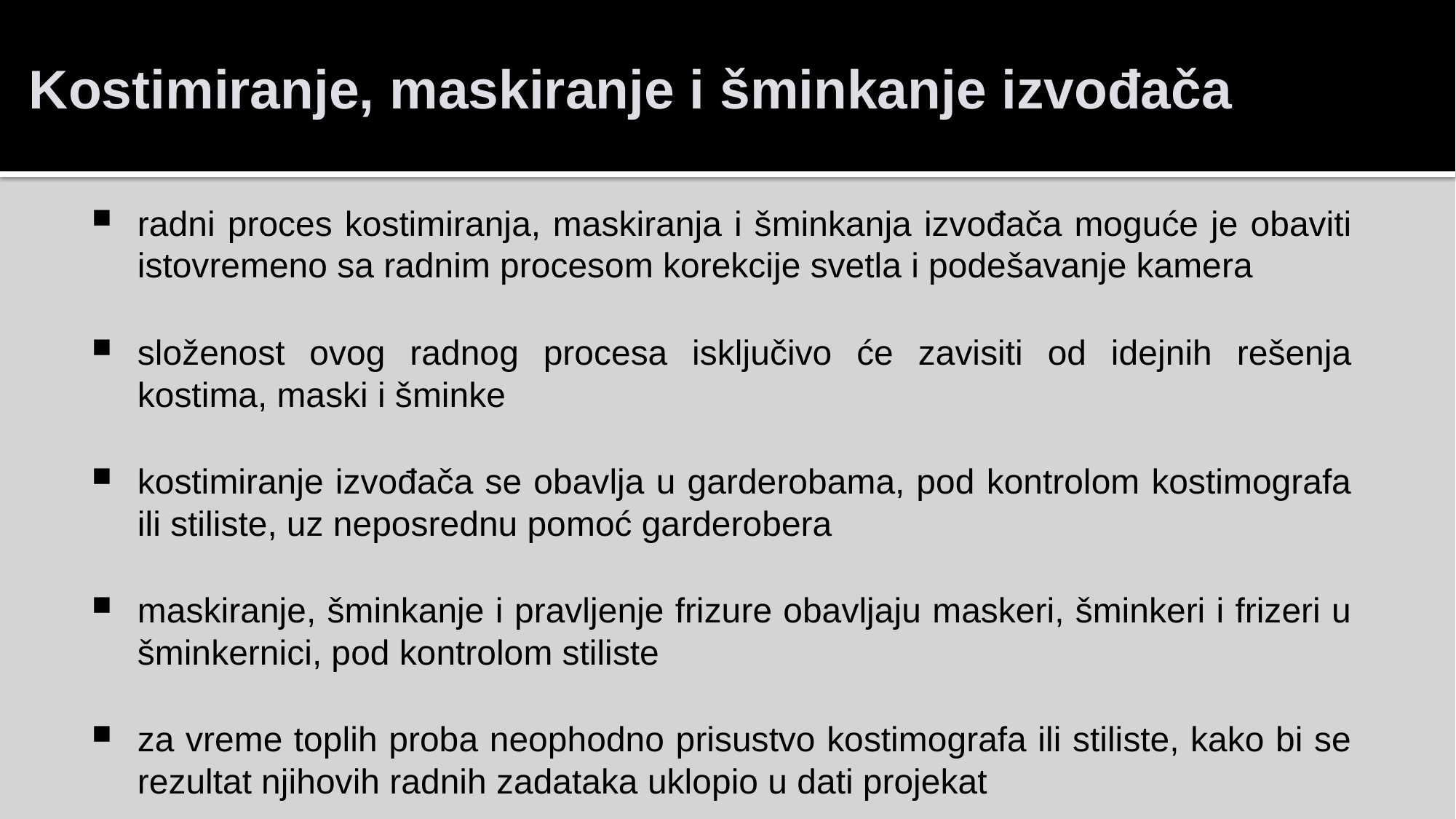

Kostimiranje, maskiranje i šminkanje izvođača

radni proces kostimiranja, maskiranja i šminkanja izvođača moguće je obaviti istovremeno sa radnim procesom korekcije svetla i podešavanje kamera

složenost ovog radnog procesa isključivo će zavisiti od idejnih rešenja kostima, maski i šminke

kostimiranje izvođača se obavlja u garderobama, pod kontrolom kostimografa ili stiliste, uz neposrednu pomoć garderobera

maskiranje, šminkanje i pravljenje frizure obavljaju maskeri, šminkeri i frizeri u šminkernici, pod kontrolom stiliste

za vreme toplih proba neophodno prisustvo kostimografa ili stiliste, kako bi se rezultat njihovih radnih zadataka uklopio u dati projekat